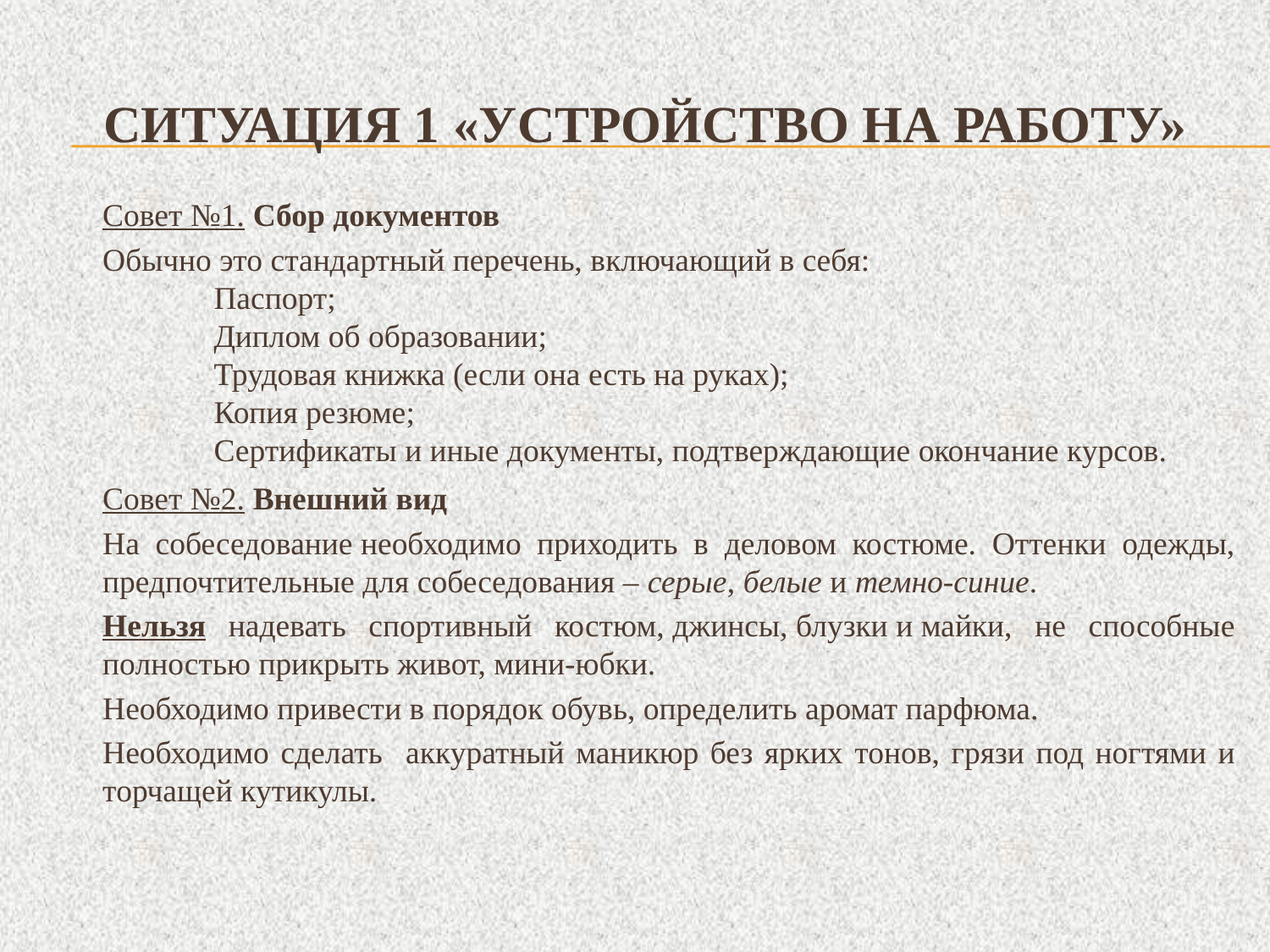

# СИТУАЦИЯ 1 «УСТРОЙСТВО НА РАБОТУ»
Совет №1. Сбор документов
Обычно это стандартный перечень, включающий в себя:
Паспорт;
Диплом об образовании;
Трудовая книжка (если она есть на руках);
Копия резюме;
Сертификаты и иные документы, подтверждающие окончание курсов.
Совет №2. Внешний вид
На собеседование необходимо приходить в деловом костюме. Оттенки одежды, предпочтительные для собеседования – серые, белые и темно-синие.
Нельзя надевать спортивный костюм, джинсы, блузки и майки, не способные полностью прикрыть живот, мини-юбки.
Необходимо привести в порядок обувь, определить аромат парфюма.
Необходимо сделать  аккуратный маникюр без ярких тонов, грязи под ногтями и торчащей кутикулы.